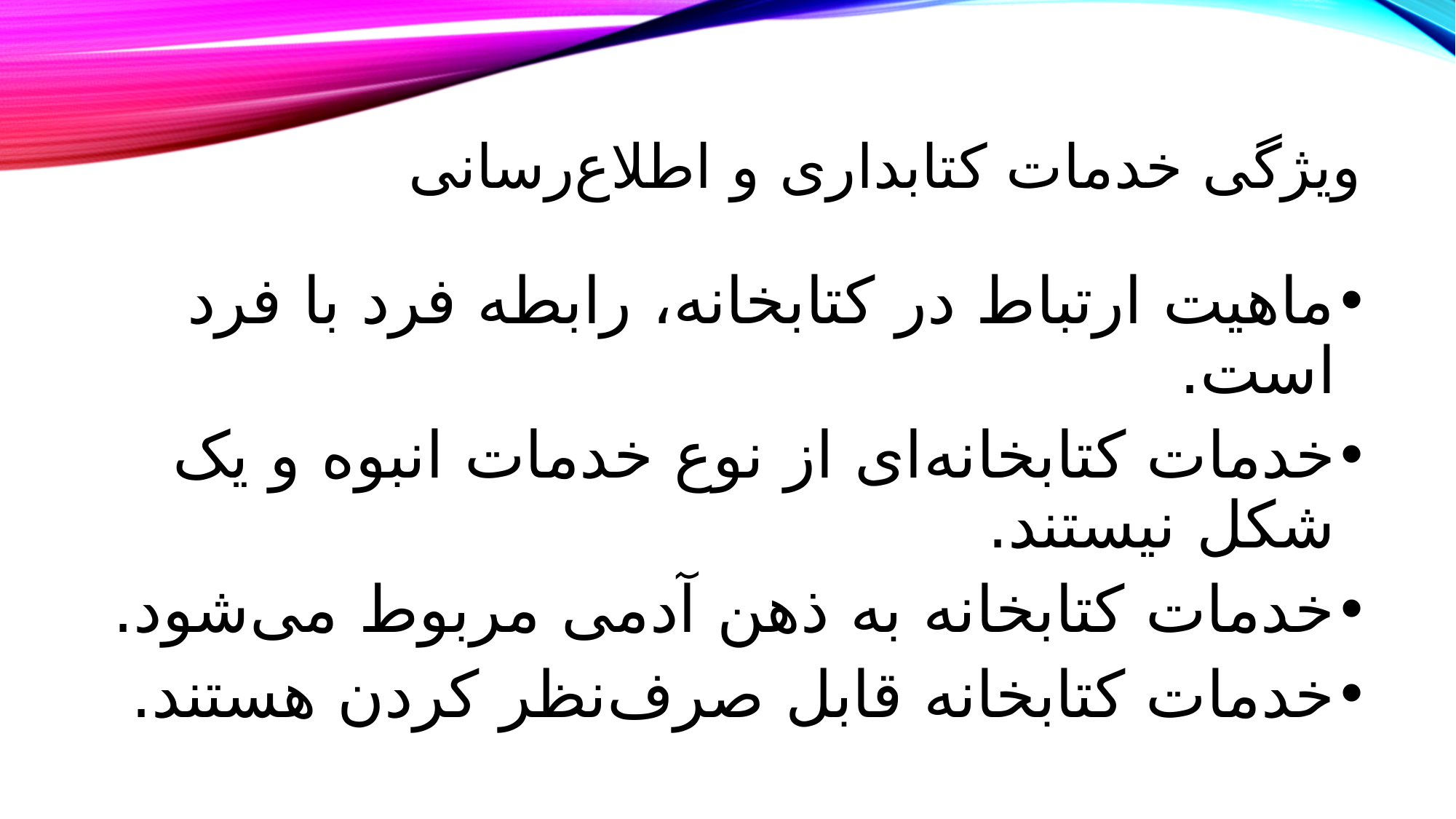

# ویژگی خدمات کتابداری و اطلاع‌رسانی
ماهیت ارتباط در کتابخانه، رابطه فرد با فرد است.
خدمات کتابخانه‌ای از نوع خدمات انبوه و یک شکل نیستند.
خدمات کتابخانه به ذهن آدمی مربوط می‌شود.
خدمات کتابخانه قابل صرف‌نظر کردن هستند.